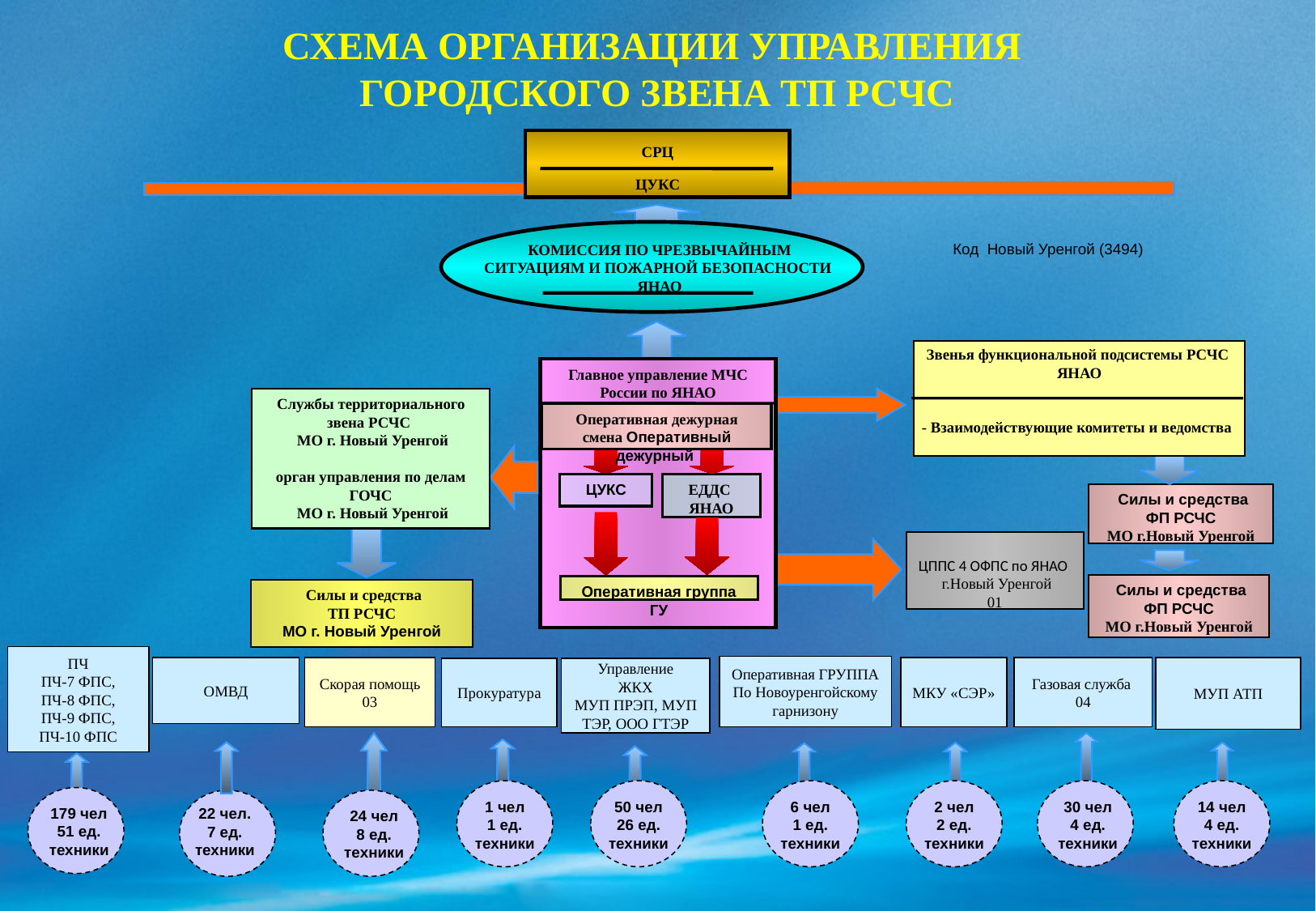

СХЕМА ОРГАНИЗАЦИИ УПРАВЛЕНИЯ
ГОРОДСКОГО ЗВЕНА ТП РСЧС

СРЦ

ЦУКС

Код  Новый Уренгой (3494)
КОМИССИЯ ПО ЧРЕЗВЫЧАЙНЫМ СИТУАЦИЯМ И ПОЖАРНОЙ БЕЗОПАСНОСТИ
ЯНАО

Звенья функциональной подсистемы РСЧС
ЯНАО

- Взаимодействующие комитеты и ведомства

Главное управление МЧС России по ЯНАО

Службы территориального звена РСЧС
 МО г. Новый Уренгой

 орган управления по делам  ГОЧС
 МО г. Новый Уренгой

Оперативная дежурная смена Оперативный дежурный

ЦУКС

ЕДДС
ЯНАО

 Силы и средства
ФП РСЧС
МО г.Новый Уренгой

ЦППС 4 ОФПС по ЯНАО
 г.Новый Уренгой
01

 Силы и средства
ФП РСЧС
МО г.Новый Уренгой
Оперативная группа ГУ

 Силы и средства
ТП РСЧС
МО г. Новый Уренгой
ПЧ
 ПЧ-7 ФПС,
ПЧ-8 ФПС,
ПЧ-9 ФПС,
ПЧ-10 ФПС

179 чел
51 ед. техники

Оперативная ГРУППА
По Новоуренгойскому
гарнизону

Скорая помощь
03

ОМВД

22 чел.
7 ед. техники

МКУ «СЭР»

МУП АТП

Газовая служба
04
Управление
ЖКХ
МУП ПРЭП, МУП ТЭР, ООО ГТЭР

Прокуратура

1 чел
1 ед. техники

50 чел
26 ед. техники

6 чел
1 ед. техники

2 чел
2 ед. техники

30 чел
4 ед. техники

14 чел
4 ед. техники

24 чел
8 ед. техники